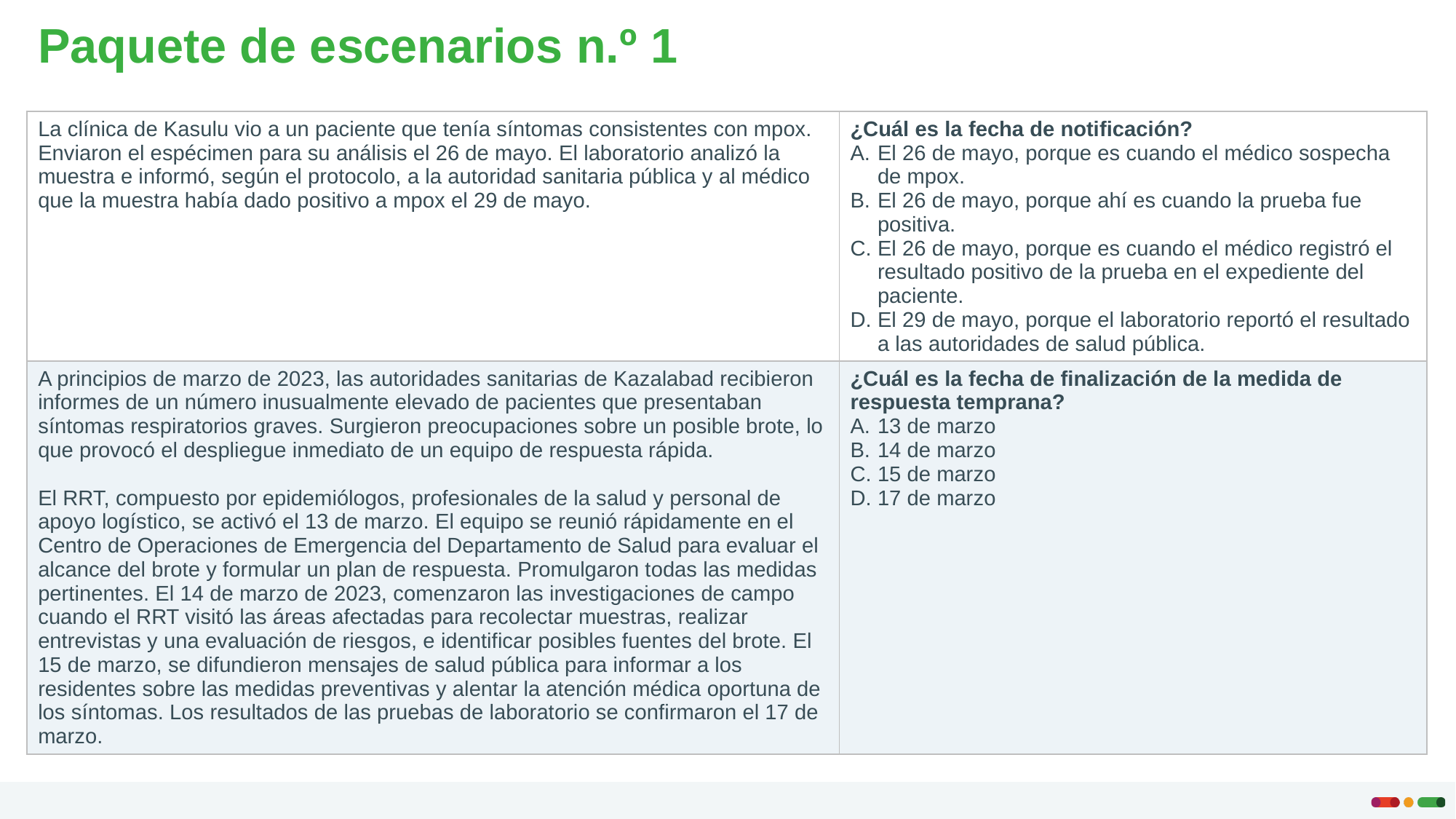

# Paquete de escenarios n.º 1
| La clínica de Kasulu vio a un paciente que tenía síntomas consistentes con mpox. Enviaron el espécimen para su análisis el 26 de mayo. El laboratorio analizó la muestra e informó, según el protocolo, a la autoridad sanitaria pública y al médico que la muestra había dado positivo a mpox el 29 de mayo. | ¿Cuál es la fecha de notificación? El 26 de mayo, porque es cuando el médico sospecha de mpox. El 26 de mayo, porque ahí es cuando la prueba fue positiva.  El 26 de mayo, porque es cuando el médico registró el resultado positivo de la prueba en el expediente del paciente.  El 29 de mayo, porque el laboratorio reportó el resultado a las autoridades de salud pública. |
| --- | --- |
| A principios de marzo de 2023, las autoridades sanitarias de Kazalabad recibieron informes de un número inusualmente elevado de pacientes que presentaban síntomas respiratorios graves. Surgieron preocupaciones sobre un posible brote, lo que provocó el despliegue inmediato de un equipo de respuesta rápida. El RRT, compuesto por epidemiólogos, profesionales de la salud y personal de apoyo logístico, se activó el 13 de marzo. El equipo se reunió rápidamente en el Centro de Operaciones de Emergencia del Departamento de Salud para evaluar el alcance del brote y formular un plan de respuesta. Promulgaron todas las medidas pertinentes. El 14 de marzo de 2023, comenzaron las investigaciones de campo cuando el RRT visitó las áreas afectadas para recolectar muestras, realizar entrevistas y una evaluación de riesgos, e identificar posibles fuentes del brote. El 15 de marzo, se difundieron mensajes de salud pública para informar a los residentes sobre las medidas preventivas y alentar la atención médica oportuna de los síntomas. Los resultados de las pruebas de laboratorio se confirmaron el 17 de marzo. | ¿Cuál es la fecha de finalización de la medida de respuesta temprana? 13 de marzo 14 de marzo  15 de marzo  17 de marzo |